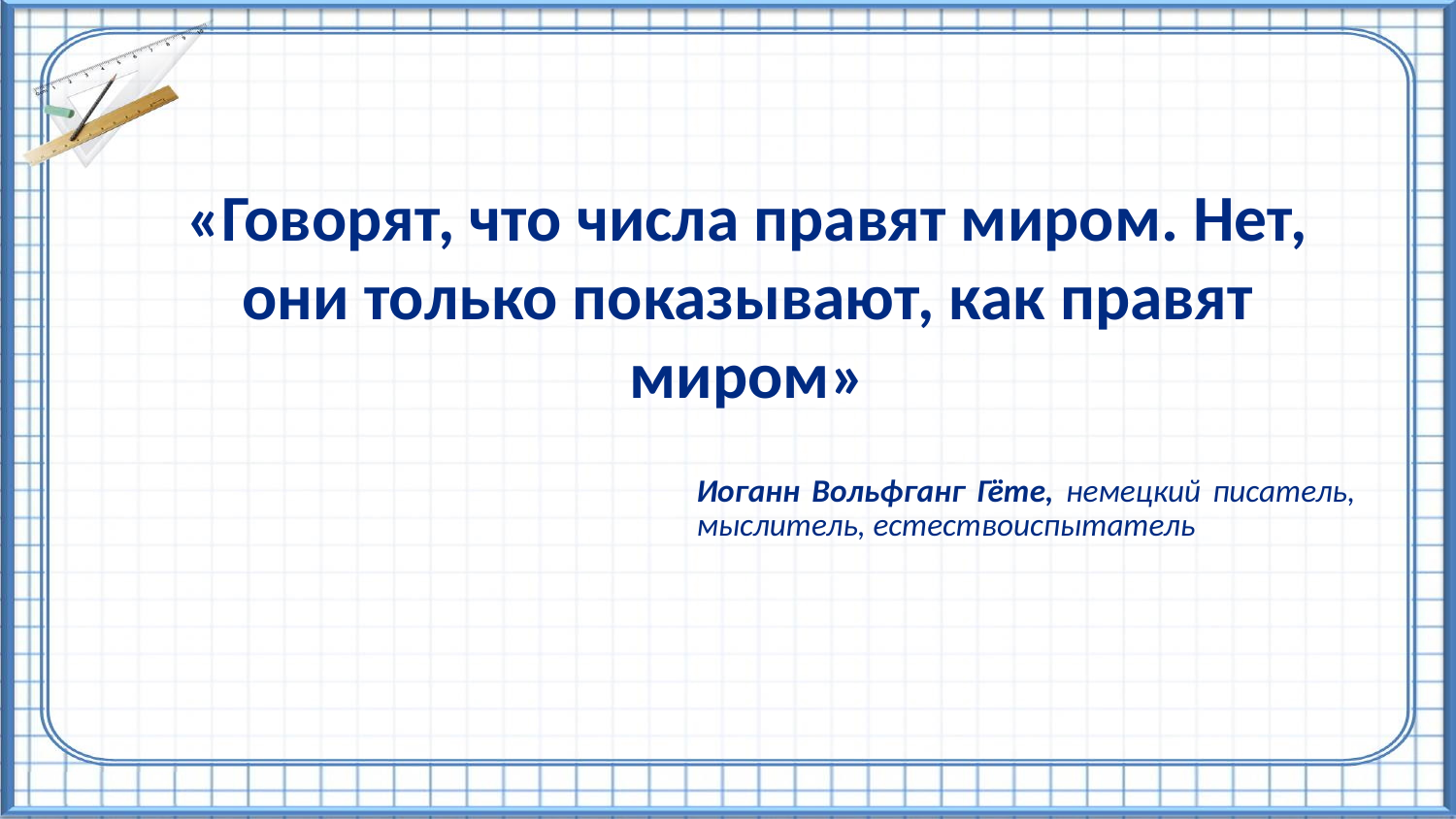

«Говорят, что числа правят миром. Нет, они только показывают, как правят миром»
Иоганн Вольфганг Гёте, немецкий писатель, мыслитель, естествоиспытатель